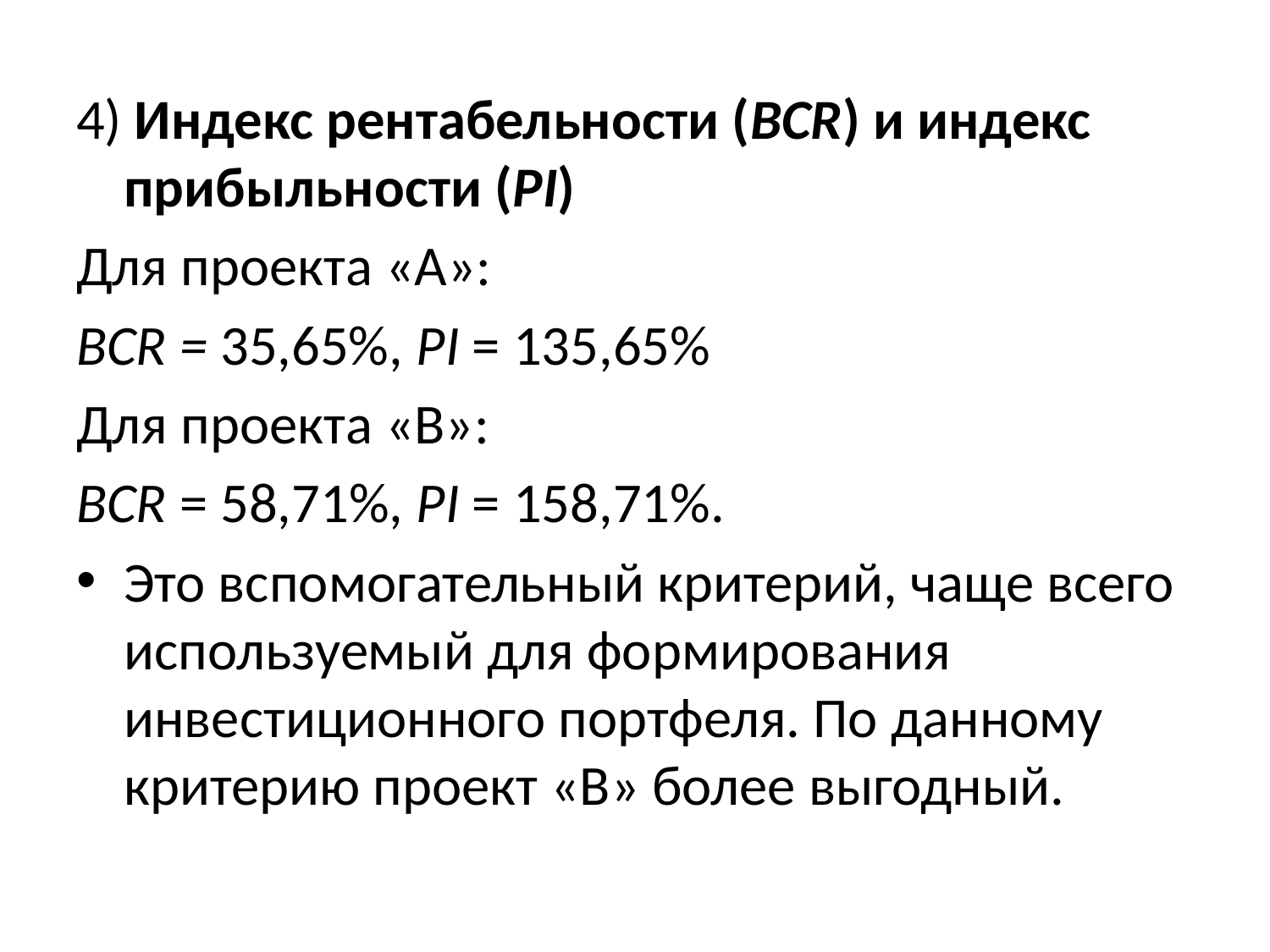

4) Индекс рентабельности (BCR) и индекс прибыльности (PI)
Для проекта «А»:
BCR = 35,65%, PI = 135,65%
Для проекта «В»:
BCR = 58,71%, PI = 158,71%.
Это вспомогательный критерий, чаще всего используемый для формирования инвестиционного портфеля. По данному критерию проект «В» более выгодный.